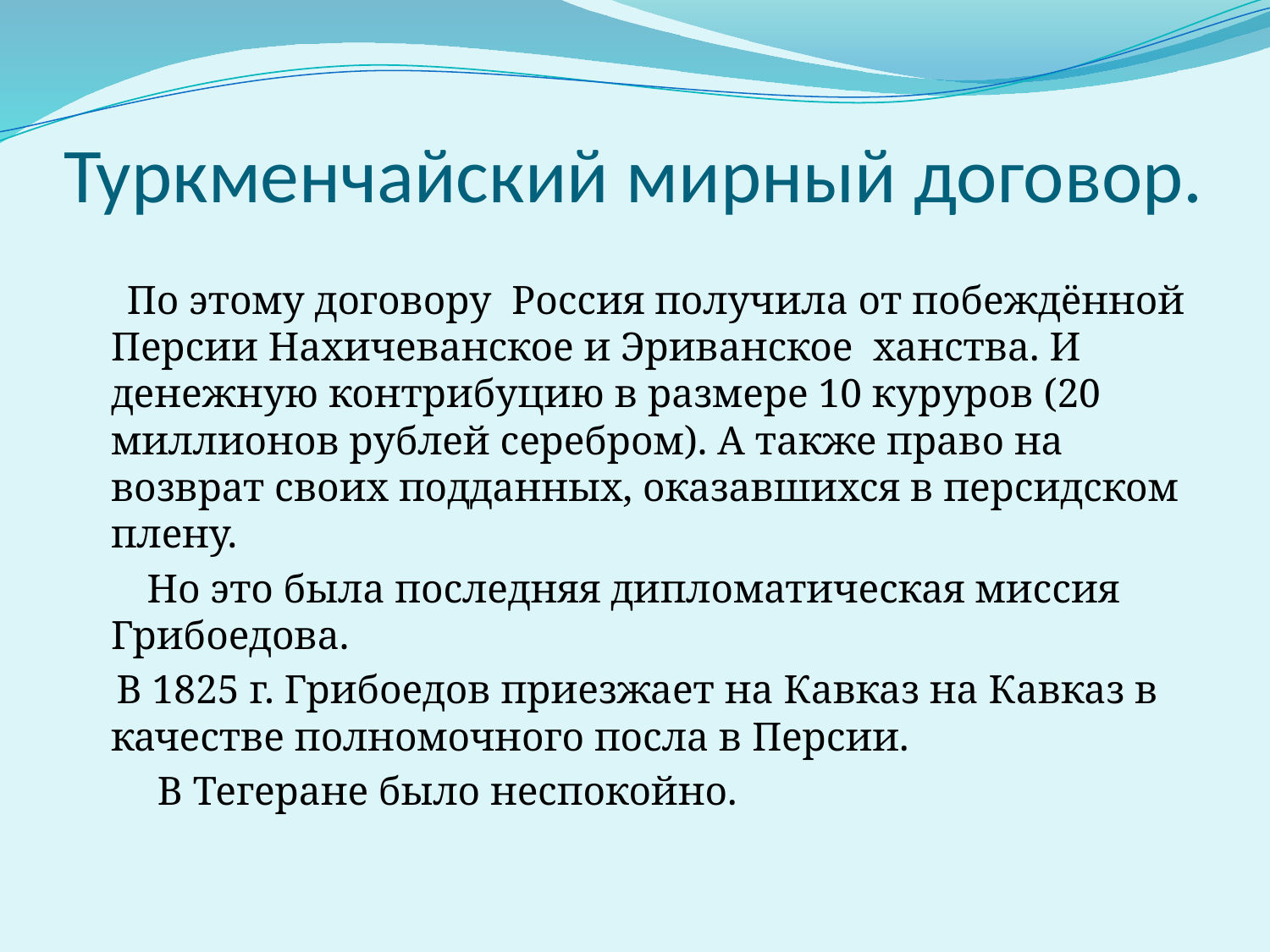

# Туркменчайский мирный договор.
     По этому договору  Россия получила от побеждённой Персии Нахичеванское и Эриванское  ханства. И денежную контрибуцию в размере 10 куруров (20 миллионов рублей серебром). А также право на возврат своих подданных, оказавшихся в персидском плену.
       Но это была последняя дипломатическая миссия Грибоедова.
    В 1825 г. Грибоедов приезжает на Кавказ на Кавказ в качестве полномочного посла в Персии.
        В Тегеране было неспокойно.